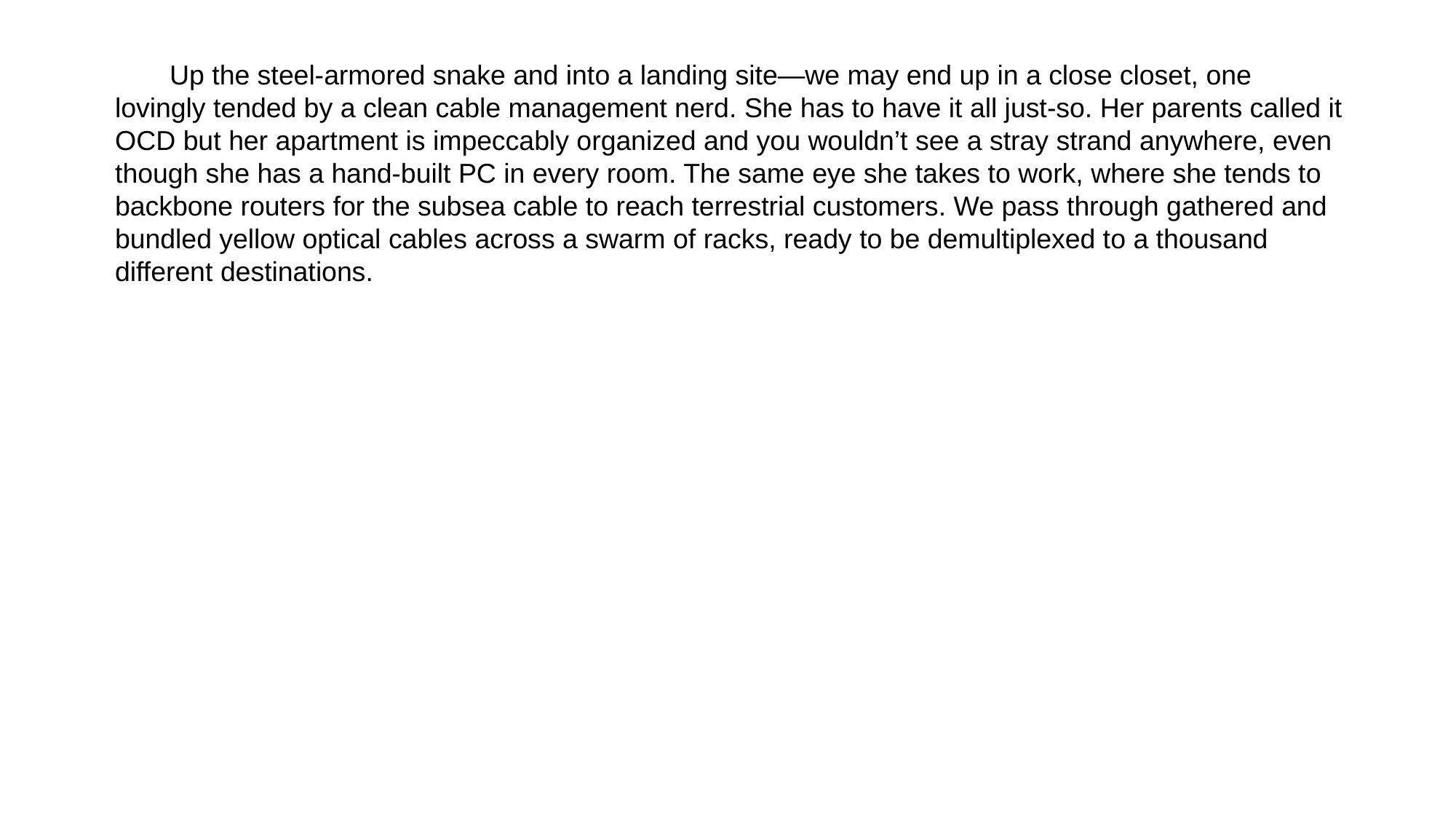

Up the steel-armored snake and into a landing site—we may end up in a close closet, one lovingly tended by a clean cable management nerd. She has to have it all just-so. Her parents called it OCD but her apartment is impeccably organized and you wouldn’t see a stray strand anywhere, even though she has a hand-built PC in every room. The same eye she takes to work, where she tends to backbone routers for the subsea cable to reach terrestrial customers. We pass through gathered and bundled yellow optical cables across a swarm of racks, ready to be demultiplexed to a thousand different destinations.